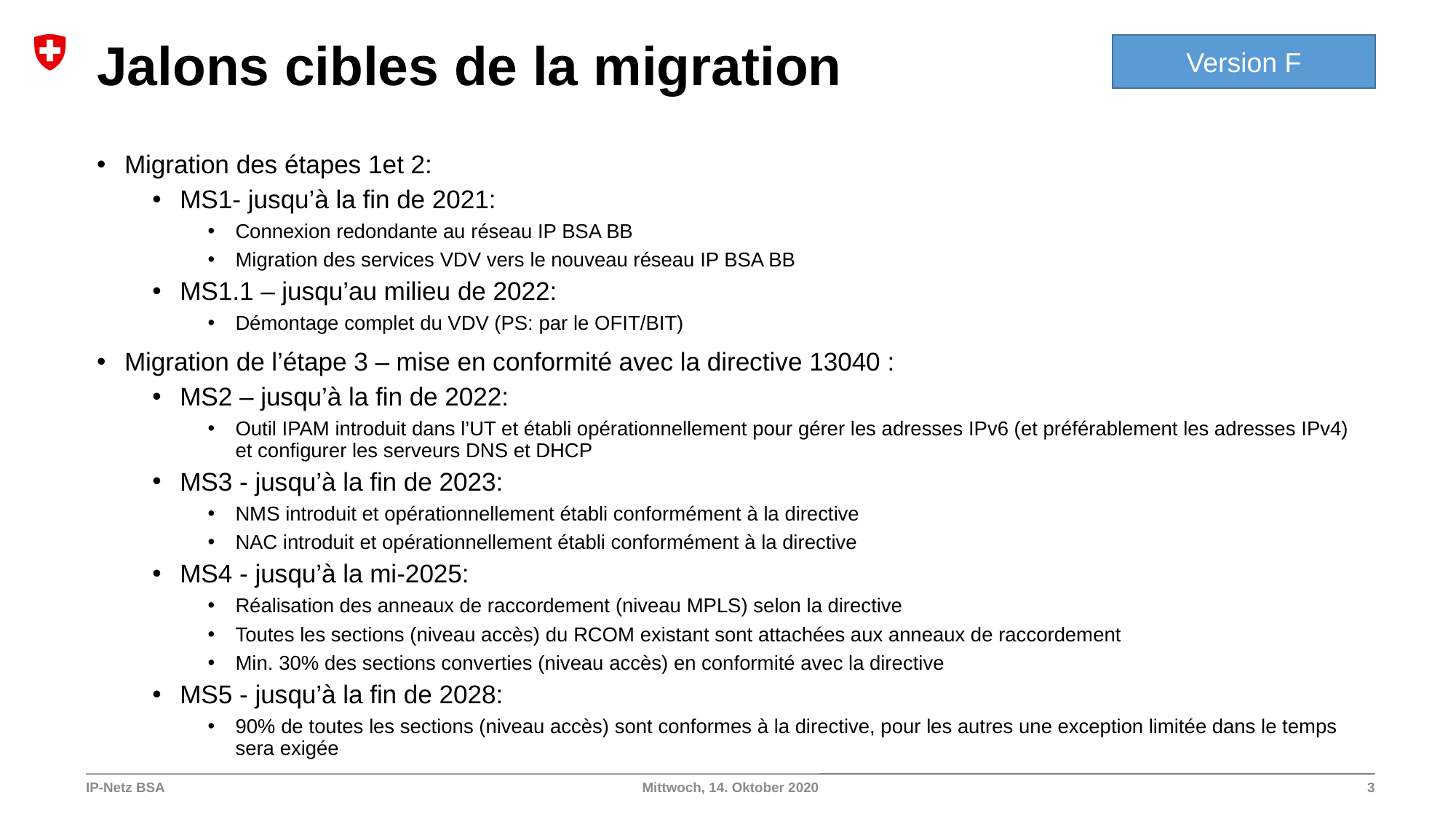

# Jalons cibles de la migration
Version F
Migration des étapes 1et 2:
MS1- jusqu’à la fin de 2021:
Connexion redondante au réseau IP BSA BB
Migration des services VDV vers le nouveau réseau IP BSA BB
MS1.1 – jusqu’au milieu de 2022:
Démontage complet du VDV (PS: par le OFIT/BIT)
Migration de l’étape 3 – mise en conformité avec la directive 13040 :
MS2 – jusqu’à la fin de 2022:
Outil IPAM introduit dans l’UT et établi opérationnellement pour gérer les adresses IPv6 (et préférablement les adresses IPv4) et configurer les serveurs DNS et DHCP
MS3 - jusqu’à la fin de 2023:
NMS introduit et opérationnellement établi conformément à la directive
NAC introduit et opérationnellement établi conformément à la directive
MS4 - jusqu’à la mi-2025:
Réalisation des anneaux de raccordement (niveau MPLS) selon la directive
Toutes les sections (niveau accès) du RCOM existant sont attachées aux anneaux de raccordement
Min. 30% des sections converties (niveau accès) en conformité avec la directive
MS5 - jusqu’à la fin de 2028:
90% de toutes les sections (niveau accès) sont conformes à la directive, pour les autres une exception limitée dans le temps sera exigée
IP-Netz BSA
Mittwoch, 14. Oktober 2020
3